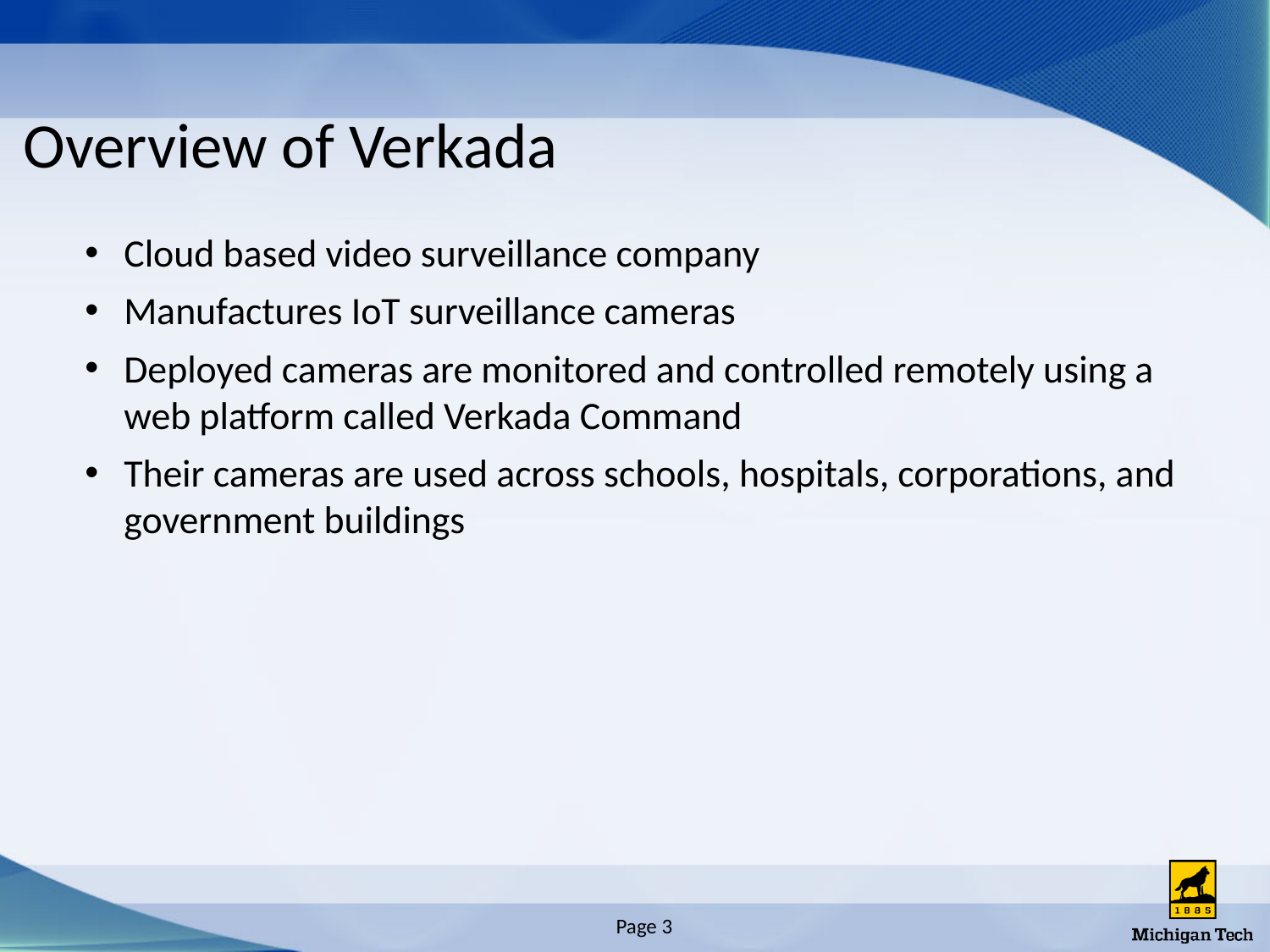

# Overview of Verkada
Cloud based video surveillance company
Manufactures IoT surveillance cameras
Deployed cameras are monitored and controlled remotely using a web platform called Verkada Command
Their cameras are used across schools, hospitals, corporations, and government buildings